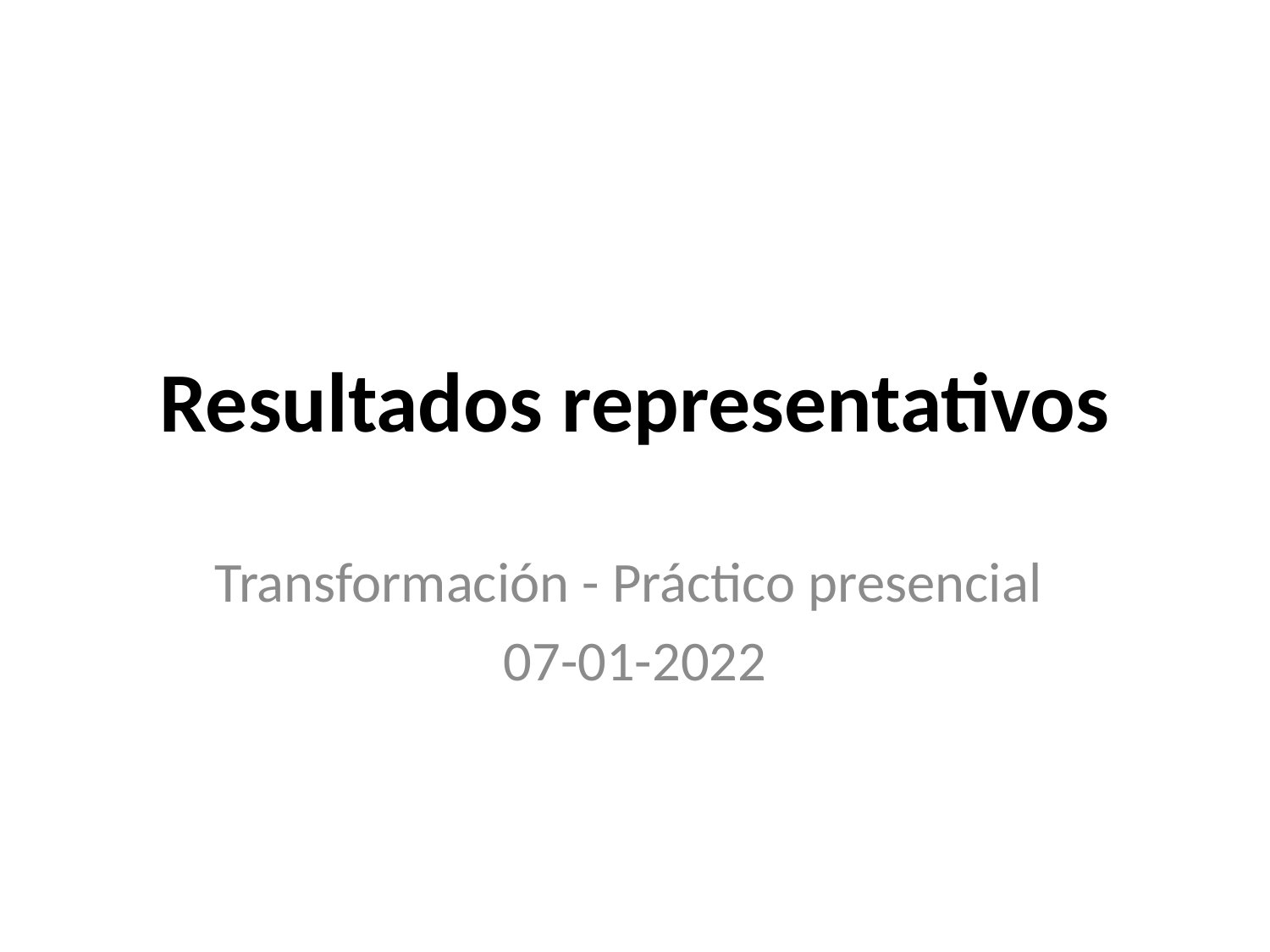

# Resultados representativos
Transformación - Práctico presencial
07-01-2022